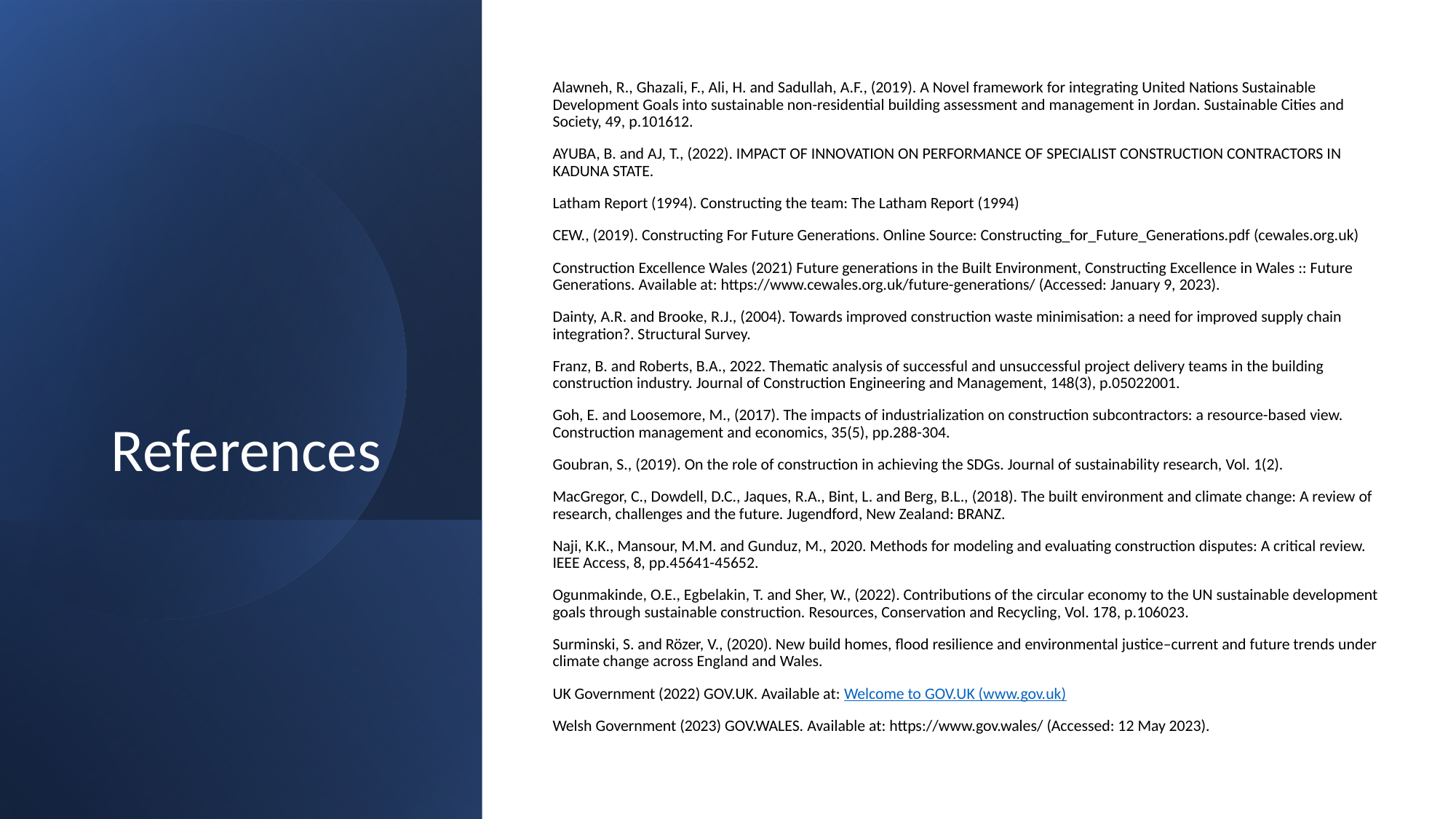

Alawneh, R., Ghazali, F., Ali, H. and Sadullah, A.F., (2019). A Novel framework for integrating United Nations Sustainable Development Goals into sustainable non-residential building assessment and management in Jordan. Sustainable Cities and Society, 49, p.101612.
AYUBA, B. and AJ, T., (2022). IMPACT OF INNOVATION ON PERFORMANCE OF SPECIALIST CONSTRUCTION CONTRACTORS IN KADUNA STATE.
Latham Report (1994). Constructing the team: The Latham Report (1994)
CEW., (2019). Constructing For Future Generations. Online Source: Constructing_for_Future_Generations.pdf (cewales.org.uk)
Construction Excellence Wales (2021) Future generations in the Built Environment, Constructing Excellence in Wales :: Future Generations. Available at: https://www.cewales.org.uk/future-generations/ (Accessed: January 9, 2023).
Dainty, A.R. and Brooke, R.J., (2004). Towards improved construction waste minimisation: a need for improved supply chain integration?. Structural Survey.
Franz, B. and Roberts, B.A., 2022. Thematic analysis of successful and unsuccessful project delivery teams in the building construction industry. Journal of Construction Engineering and Management, 148(3), p.05022001.
Goh, E. and Loosemore, M., (2017). The impacts of industrialization on construction subcontractors: a resource-based view. Construction management and economics, 35(5), pp.288-304.
Goubran, S., (2019). On the role of construction in achieving the SDGs. Journal of sustainability research, Vol. 1(2).
MacGregor, C., Dowdell, D.C., Jaques, R.A., Bint, L. and Berg, B.L., (2018). The built environment and climate change: A review of research, challenges and the future. Jugendford, New Zealand: BRANZ.
Naji, K.K., Mansour, M.M. and Gunduz, M., 2020. Methods for modeling and evaluating construction disputes: A critical review. IEEE Access, 8, pp.45641-45652.
Ogunmakinde, O.E., Egbelakin, T. and Sher, W., (2022). Contributions of the circular economy to the UN sustainable development goals through sustainable construction. Resources, Conservation and Recycling, Vol. 178, p.106023.
Surminski, S. and Rözer, V., (2020). New build homes, flood resilience and environmental justice–current and future trends under climate change across England and Wales.
UK Government (2022) GOV.UK. Available at: Welcome to GOV.UK (www.gov.uk)
Welsh Government (2023) GOV.WALES. Available at: https://www.gov.wales/ (Accessed: 12 May 2023).

# References